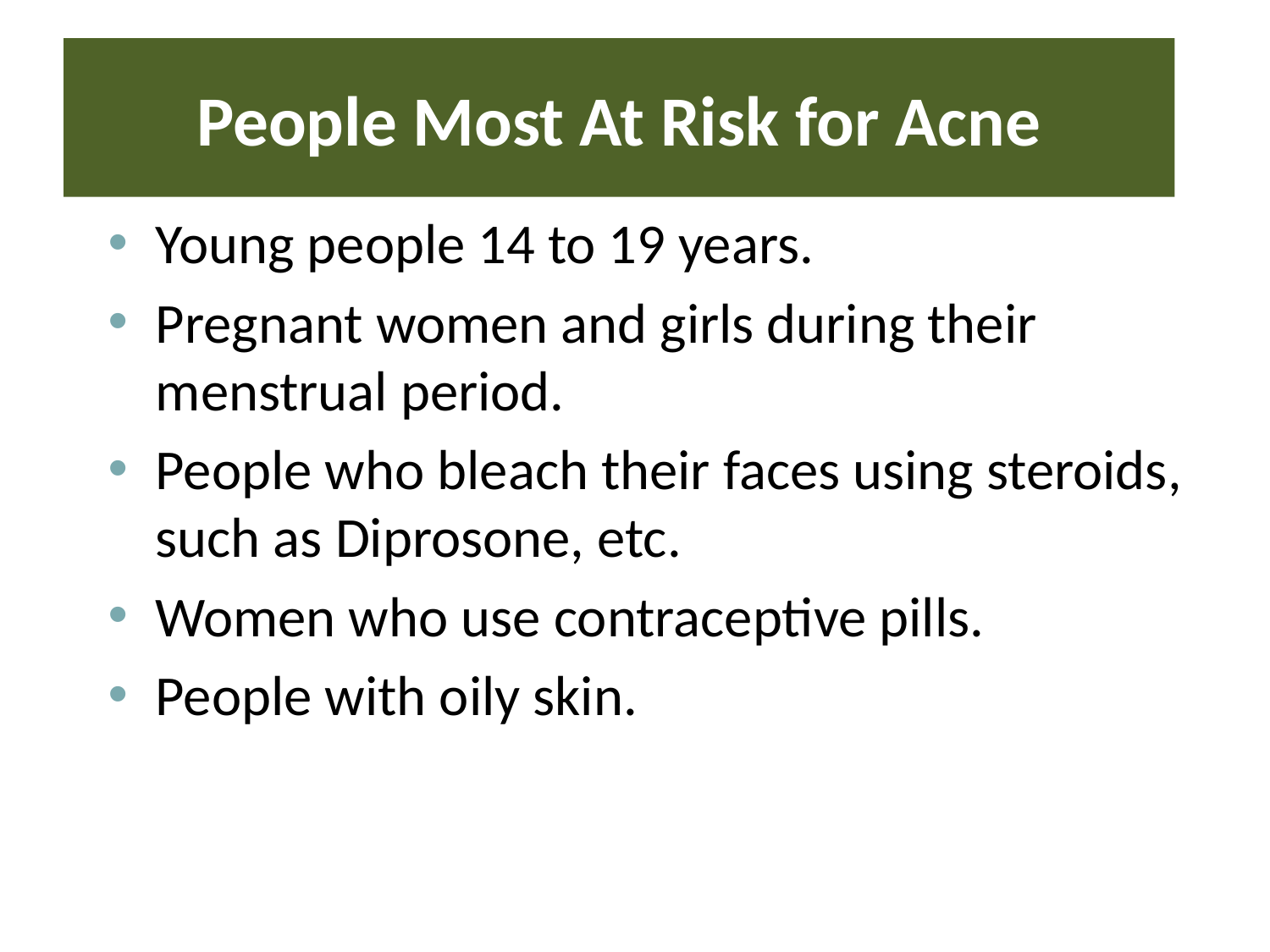

# People Most At Risk for Acne
Young people 14 to 19 years.
Pregnant women and girls during their menstrual period.
People who bleach their faces using steroids, such as Diprosone, etc.
Women who use contraceptive pills.
People with oily skin.